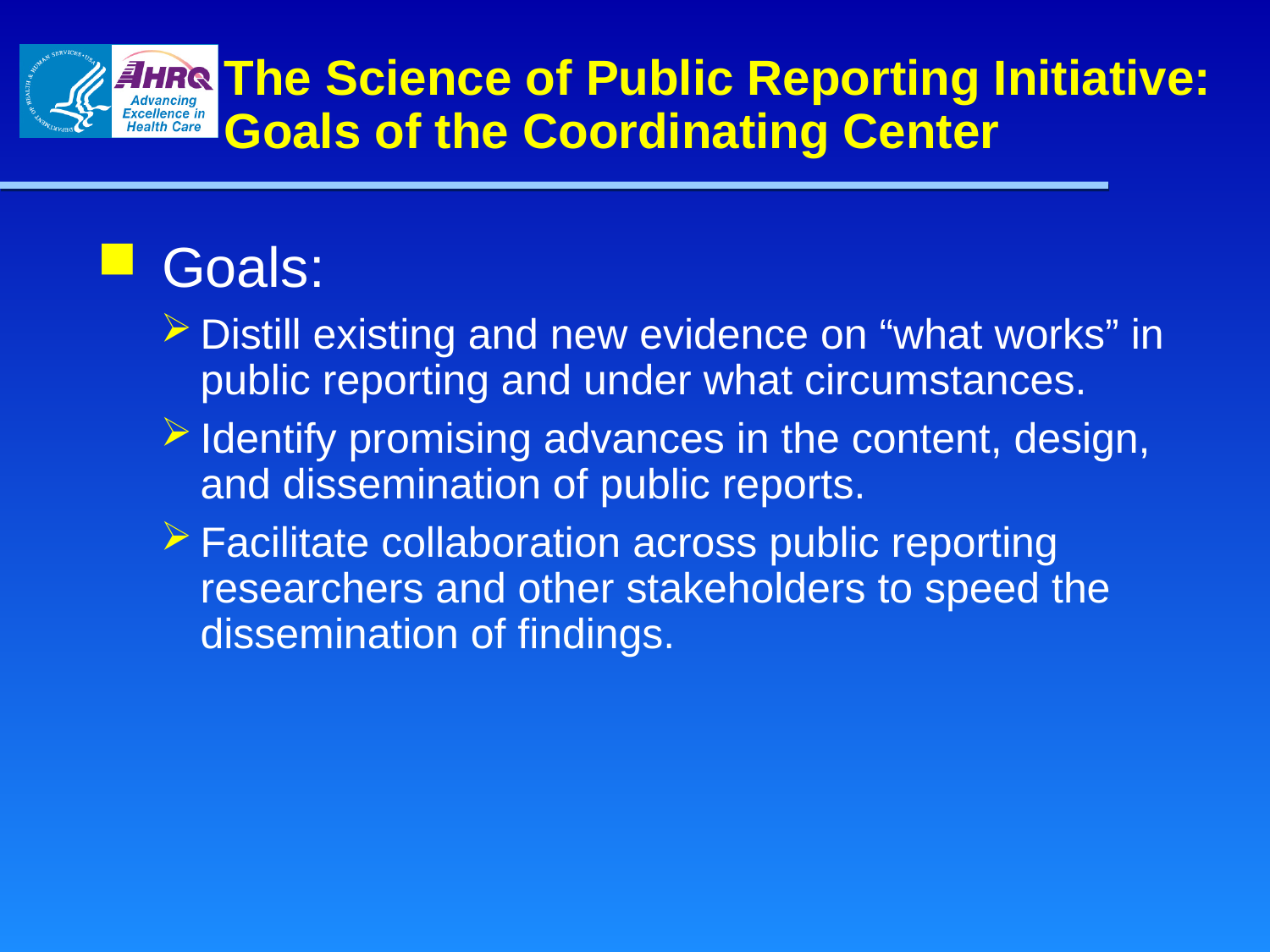

The Science of Public Reporting Initiative: Goals of the Coordinating Center
Goals:
Distill existing and new evidence on “what works” in public reporting and under what circumstances.
Identify promising advances in the content, design, and dissemination of public reports.
Facilitate collaboration across public reporting researchers and other stakeholders to speed the dissemination of findings.